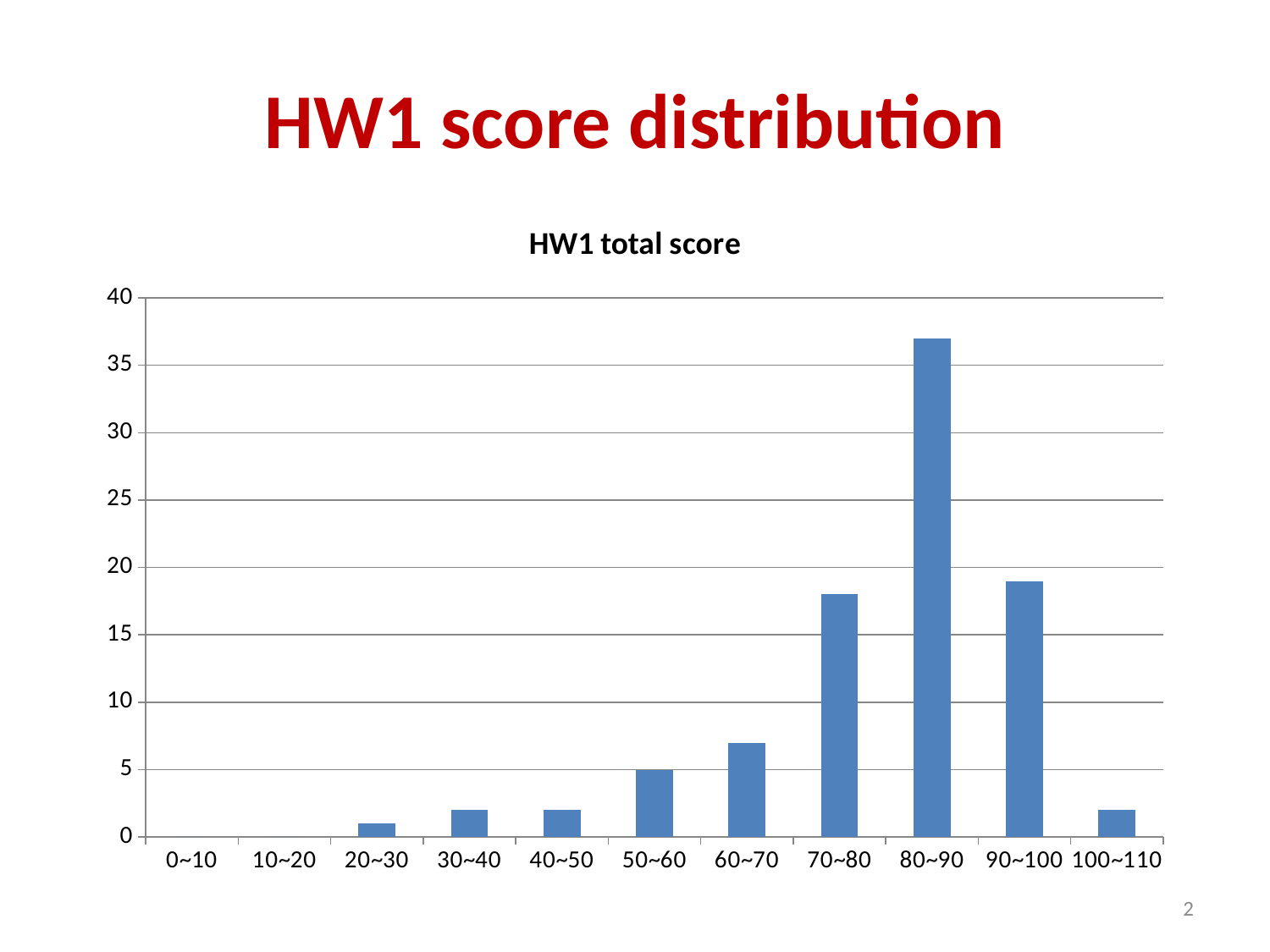

# HW1 score distribution

### Chart:

| Category |  |
|---|---|
| 0~10 | 0.0 |
| 10~20 | 0.0 |
| 20~30 | 1.0 |
| 30~40 | 2.0 |
| 40~50 | 2.0 |
| 50~60 | 5.0 |
| 60~70 | 7.0 |
| 70~80 | 18.0 |
| 80~90 | 37.0 |
| 90~100 | 19.0 |
| 100~110 | 2.0 |
2